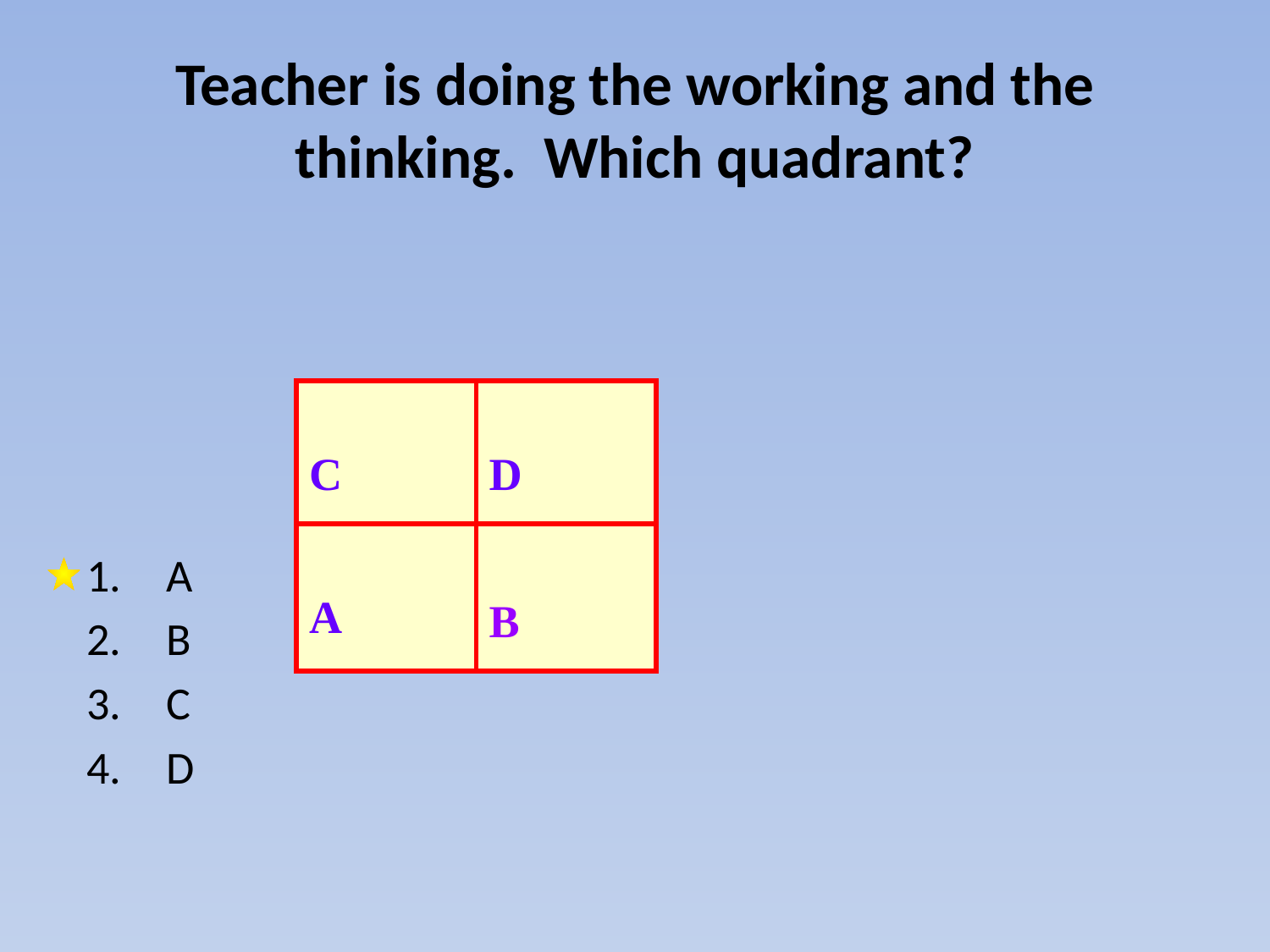

Teacher is doing the working and the thinking.  Which quadrant?
| C | D |
| --- | --- |
| A | B |
A
B
C
D